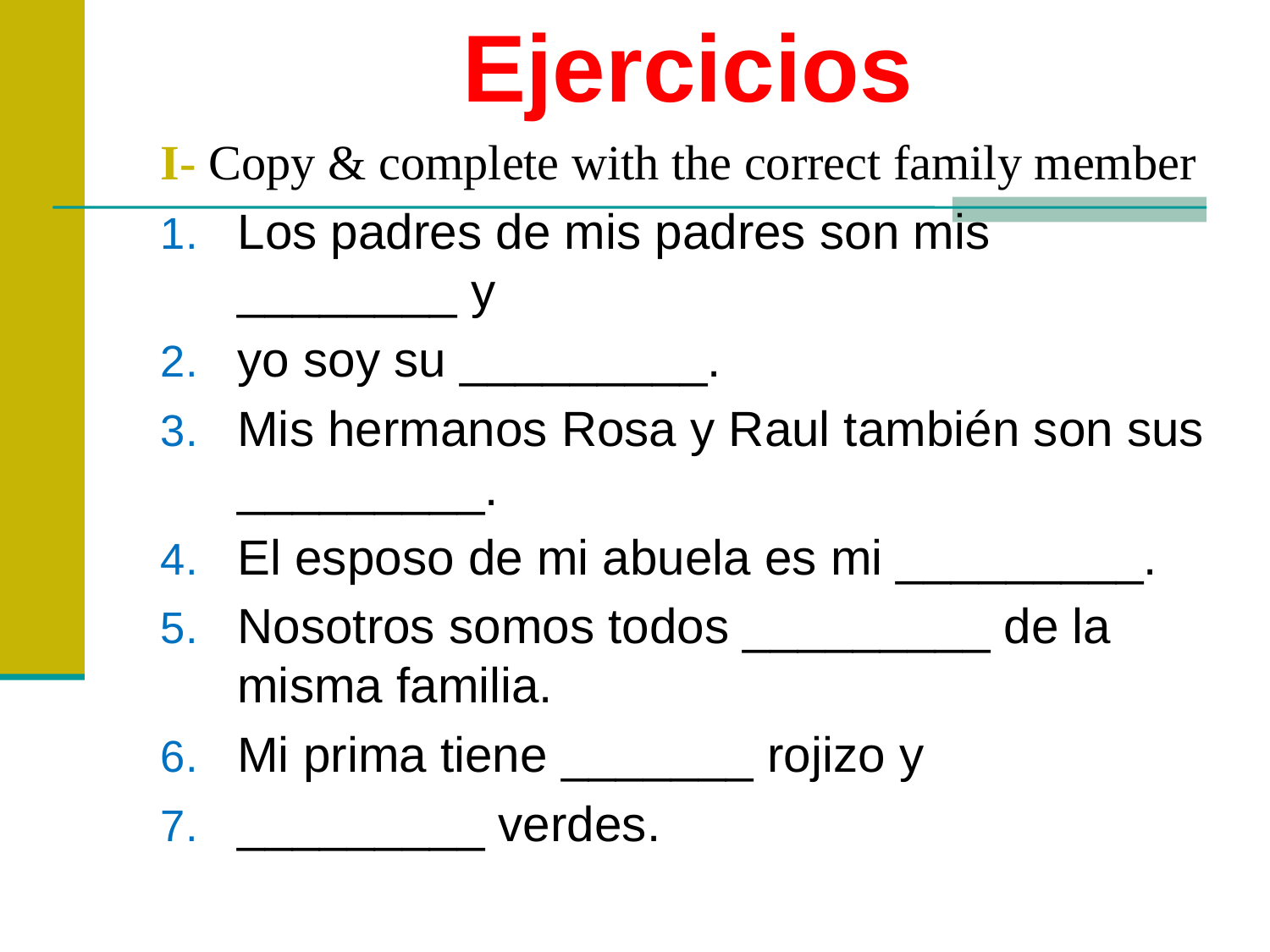

Ejercicios
I- Copy & complete with the correct family member
Los padres de mis padres son mis ________ y
yo soy su _________.
Mis hermanos Rosa y Raul también son sus _________.
El esposo de mi abuela es mi _________.
Nosotros somos todos _________ de la misma familia.
Mi prima tiene _______ rojizo y
_________ verdes.